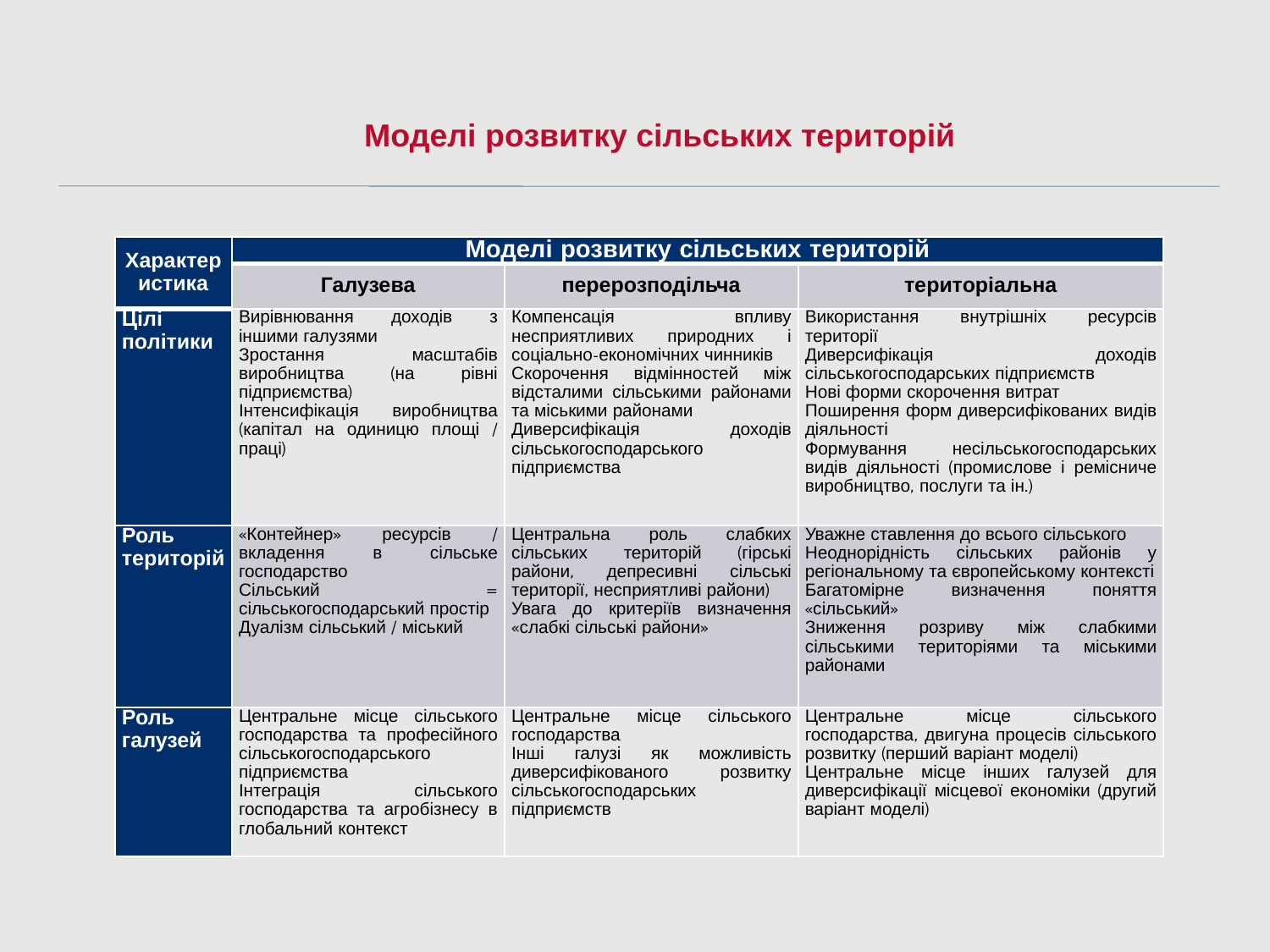

Моделі розвитку сільських територій

| Характеристика | Моделі розвитку сільських територій |  |  |
| --- | --- | --- | --- |
|  | Галузева | перерозподільча | територіальна |
| Цілі політики | Вирівнювання доходів з іншими галузями Зростання масштабів виробництва (на рівні підприємства) Інтенсифікація виробництва (капітал на одиницю площі / праці) | Компенсація впливу несприятливих природних і соціально-економічних чинників Скорочення відмінностей між відсталими сільськими районами та міськими районами Диверсифікація доходів сільськогосподарського підприємства | Використання внутрішніх ресурсів території Диверсифікація доходів сільськогосподарських підприємств Нові форми скорочення витрат Поширення форм диверсифікованих видів діяльності Формування несільськогосподарських видів діяльності (промислове і ремісниче виробництво, послуги та ін.) |
| Роль територій | «Контейнер» ресурсів / вкладення в сільське господарство Сільський = сільськогосподарський простір Дуалізм сільський / міський | Центральна роль слабких сільських територій (гірські райони, депресивні сільські території, несприятливі райони) Увага до критеріїв визначення «слабкі сільські райони» | Уважне ставлення до всього сільського Неоднорідність сільських районів у регіональному та європейському контексті Багатомірне визначення поняття «сільський» Зниження розриву між слабкими сільськими територіями та міськими районами |
| Роль галузей | Центральне місце сільського господарства та професійного сільськогосподарського підприємства Інтеграція сільського господарства та агробізнесу в глобальний контекст | Центральне місце сільського господарства Інші галузі як можливість диверсифікованого розвитку сільськогосподарських підприємств | Центральне місце сільського господарства, двигуна процесів сільського розвитку (перший варіант моделі) Центральне місце інших галузей для диверсифікації місцевої економіки (другий варіант моделі) |